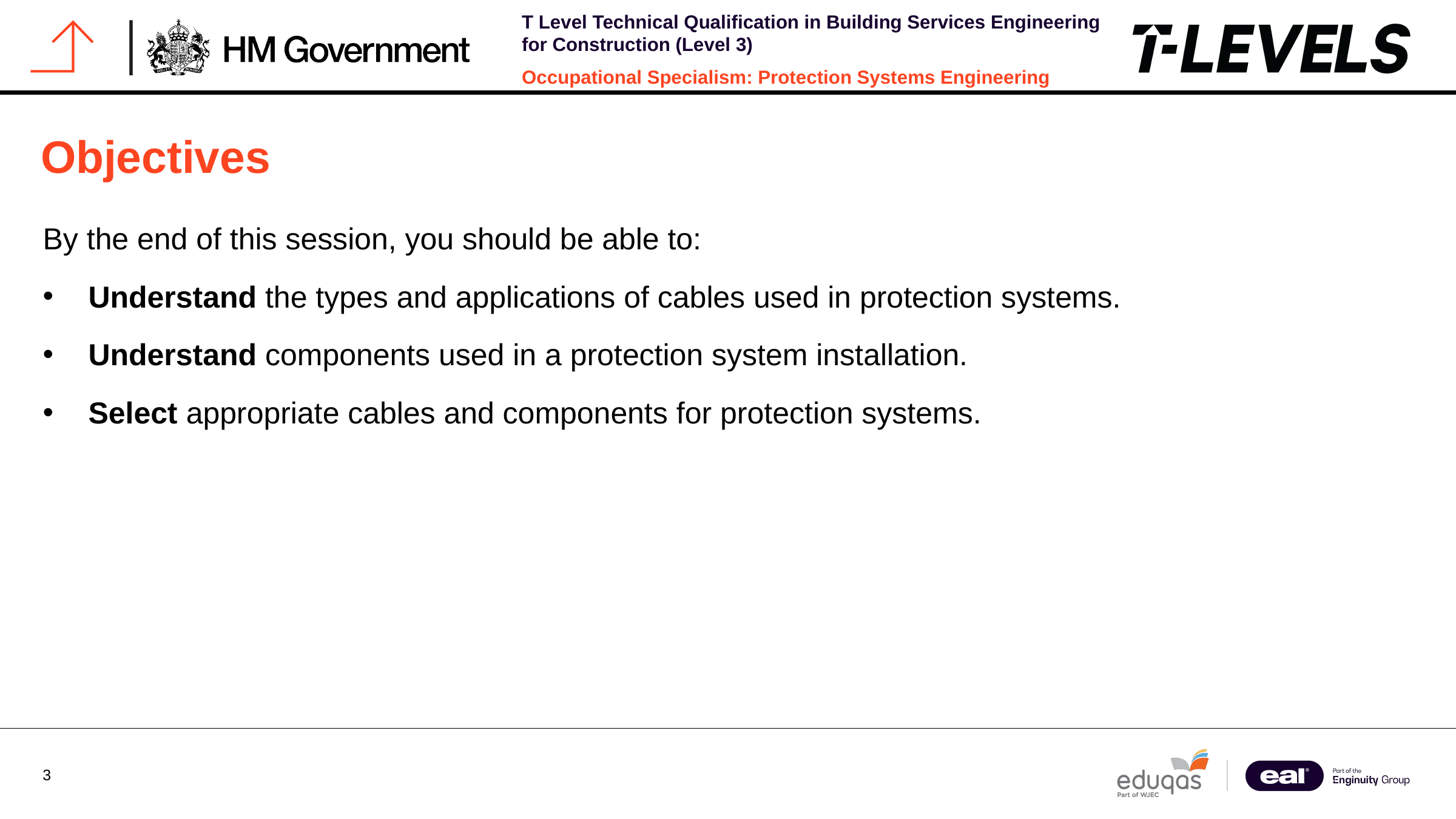

# Objectives
By the end of this session, you should be able to:
Understand the types and applications of cables used in protection systems.
Understand components used in a protection system installation.
Select appropriate cables and components for protection systems.